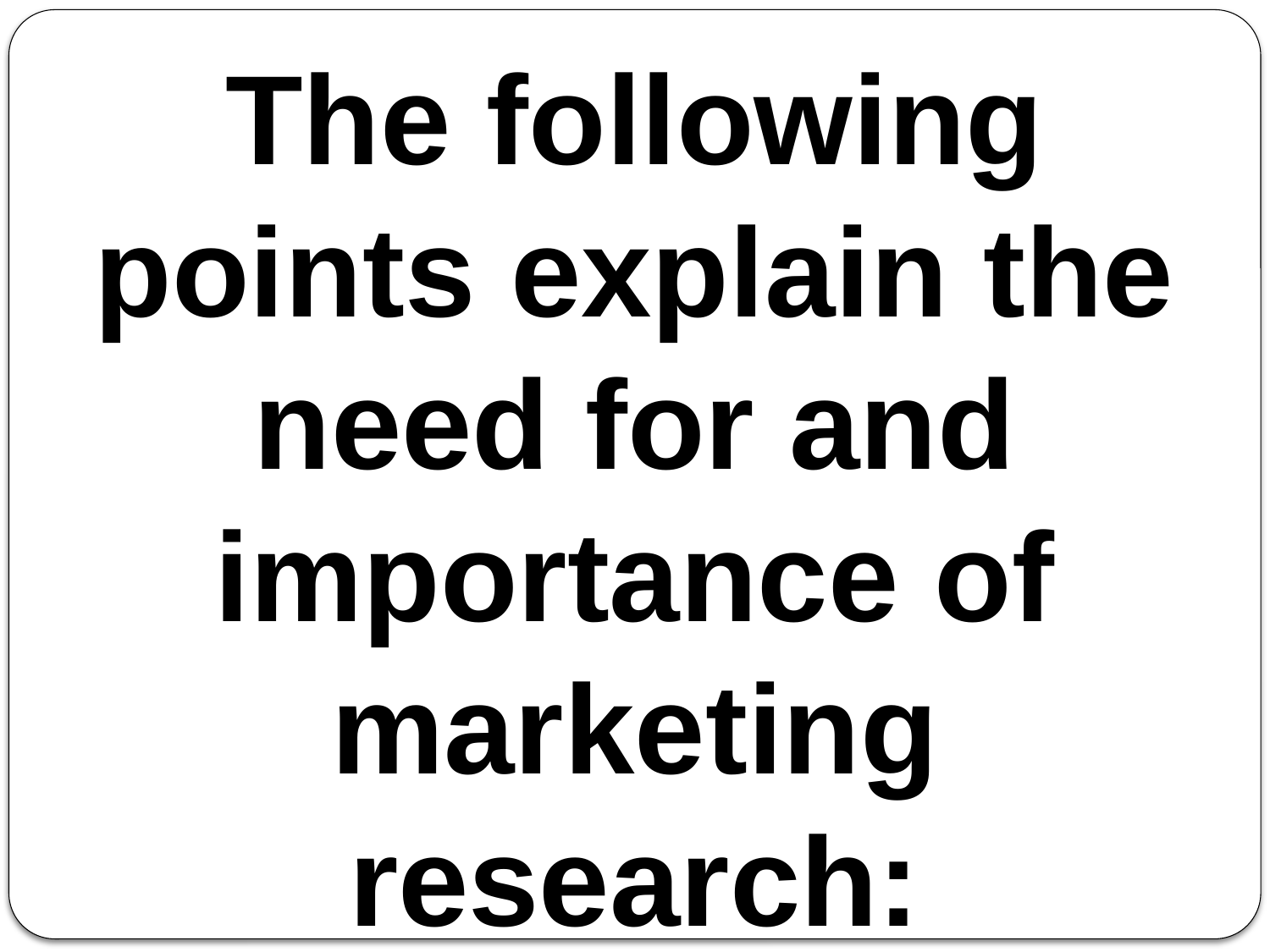

The following points explain the need for and importance of marketing research: